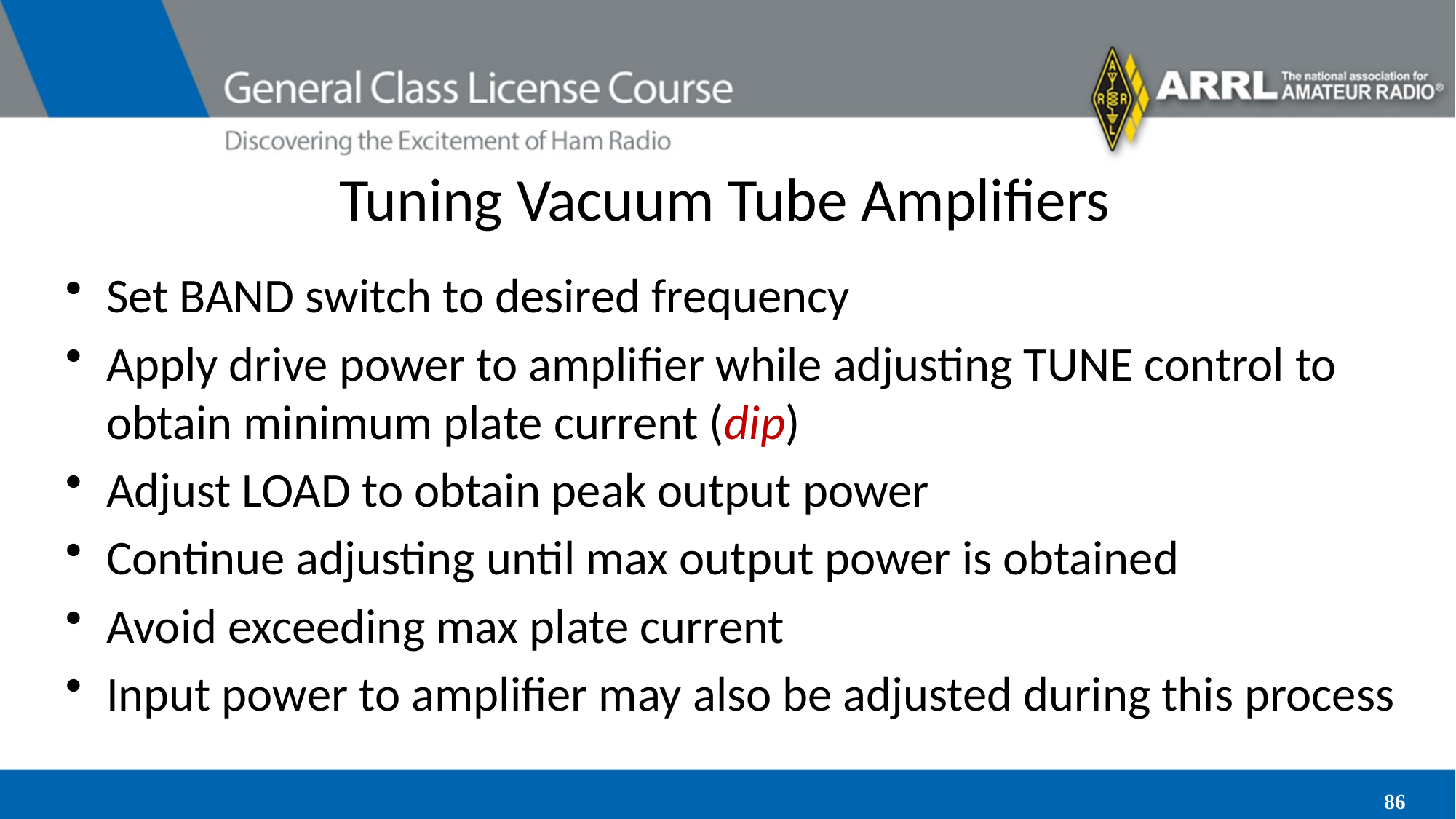

# Tuning Vacuum Tube Amplifiers
Set BAND switch to desired frequency
Apply drive power to amplifier while adjusting TUNE control to obtain minimum plate current (dip)
Adjust LOAD to obtain peak output power
Continue adjusting until max output power is obtained
Avoid exceeding max plate current
Input power to amplifier may also be adjusted during this process